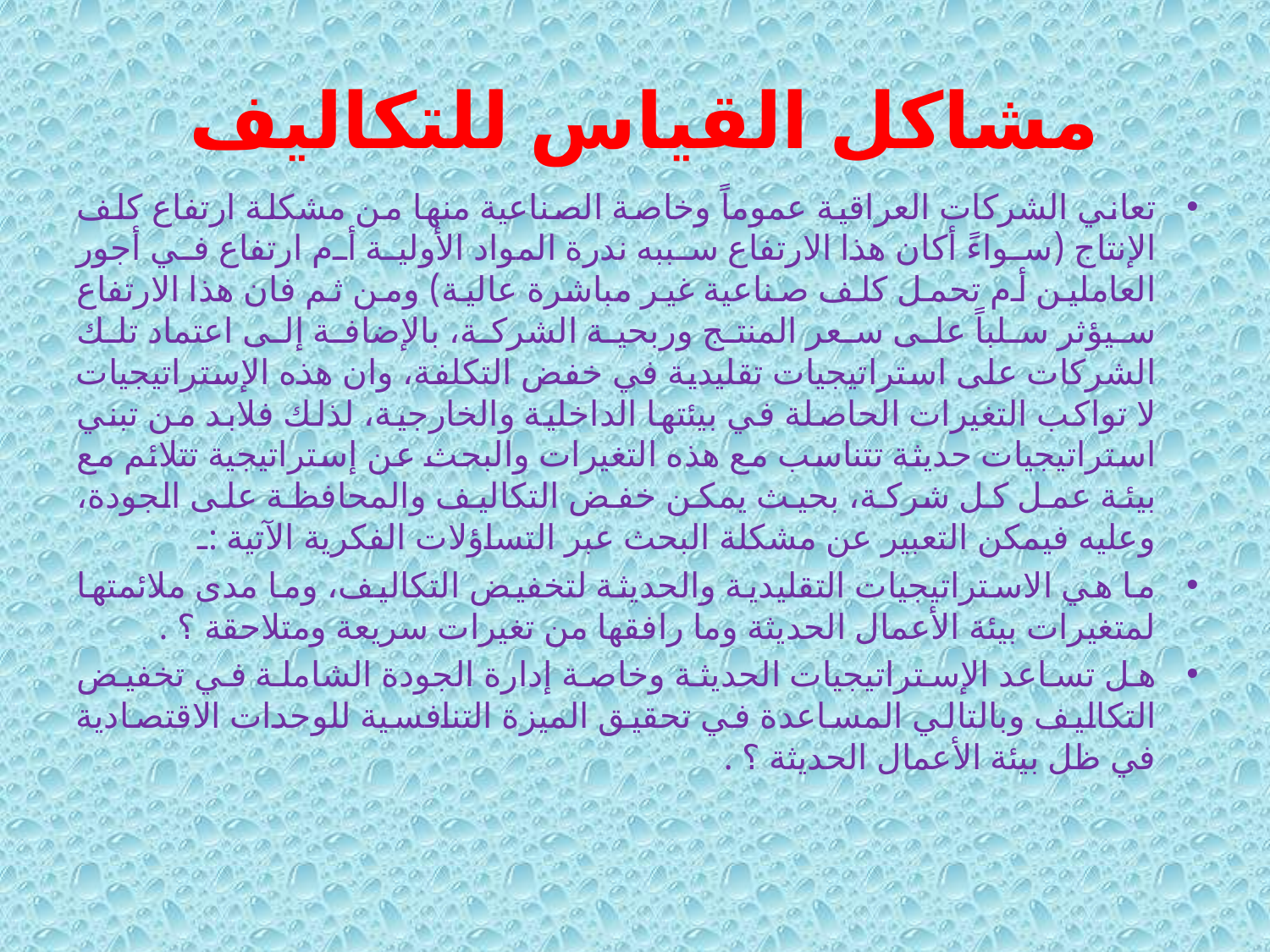

# مشاكل القياس للتكاليف
تعاني الشركات العراقية عموماً وخاصة الصناعية منها من مشكلة ارتفاع كلف الإنتاج (سواءً أكان هذا الارتفاع سببه ندرة المواد الأولية أم ارتفاع في أجور العاملين أم تحمل كلف صناعية غير مباشرة عالية) ومن ثم فان هذا الارتفاع سيؤثر سلباً على سعر المنتج وربحية الشركة، بالإضافة إلى اعتماد تلك الشركات على استراتيجيات تقليدية في خفض التكلفة، وان هذه الإستراتيجيات لا تواكب التغيرات الحاصلة في بيئتها الداخلية والخارجية، لذلك فلابد من تبني استراتيجيات حديثة تتناسب مع هذه التغيرات والبحث عن إستراتيجية تتلائم مع بيئة عمل كل شركة، بحيث يمكن خفض التكاليف والمحافظة على الجودة، وعليه فيمكن التعبير عن مشكلة البحث عبر التساؤلات الفكرية الآتية :ـ
ما هي الاستراتيجيات التقليدية والحديثة لتخفيض التكاليف، وما مدى ملائمتها لمتغيرات بيئة الأعمال الحديثة وما رافقها من تغيرات سريعة ومتلاحقة ؟ .
هل تساعد الإستراتيجيات الحديثة وخاصة إدارة الجودة الشاملة في تخفيض التكاليف وبالتالي المساعدة في تحقيق الميزة التنافسية للوحدات الاقتصادية في ظل بيئة الأعمال الحديثة ؟ .